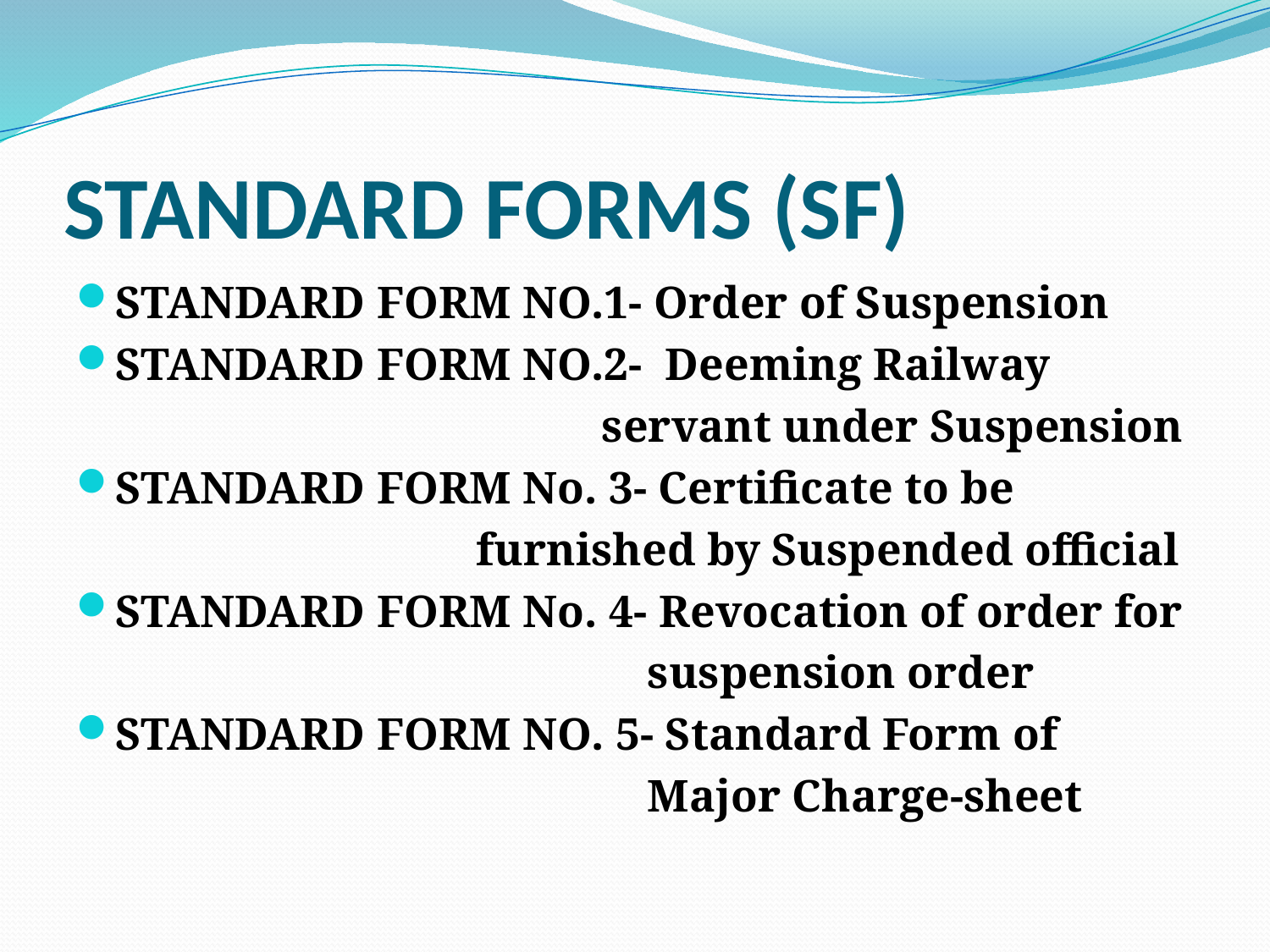

# STANDARD FORMS (SF)
STANDARD FORM NO.1- Order of Suspension
STANDARD FORM NO.2-  Deeming Railway
                                              servant under Suspension
STANDARD FORM No. 3- Certificate to be
                                   furnished by Suspended official
STANDARD FORM No. 4- Revocation of order for
                                                  suspension order
STANDARD FORM NO. 5- Standard Form of
                                                  Major Charge-sheet